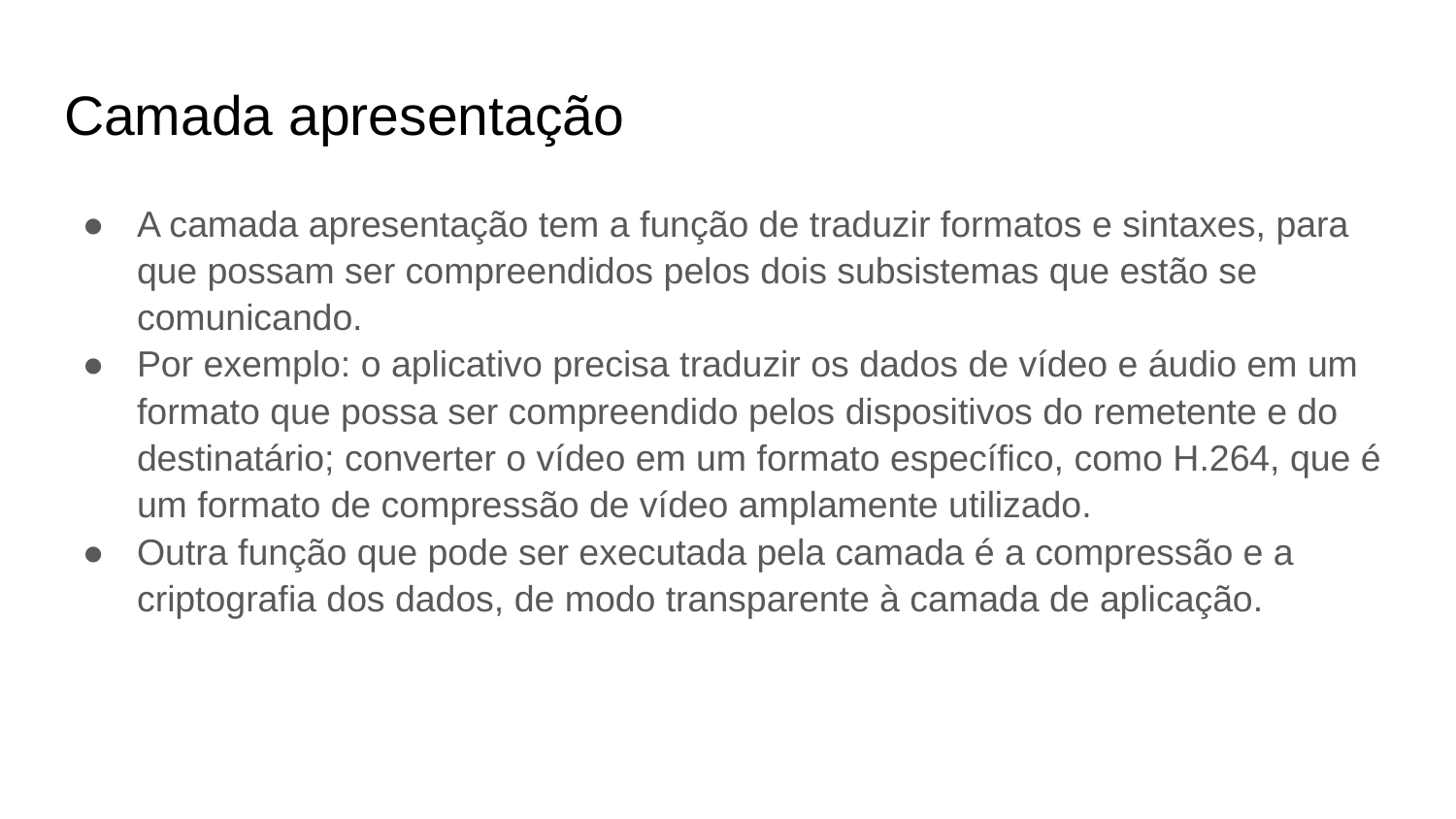

# Camada apresentação
A camada apresentação tem a função de traduzir formatos e sintaxes, para que possam ser compreendidos pelos dois subsistemas que estão se comunicando.
Por exemplo: o aplicativo precisa traduzir os dados de vídeo e áudio em um formato que possa ser compreendido pelos dispositivos do remetente e do destinatário; converter o vídeo em um formato específico, como H.264, que é um formato de compressão de vídeo amplamente utilizado.
Outra função que pode ser executada pela camada é a compressão e a criptografia dos dados, de modo transparente à camada de aplicação.